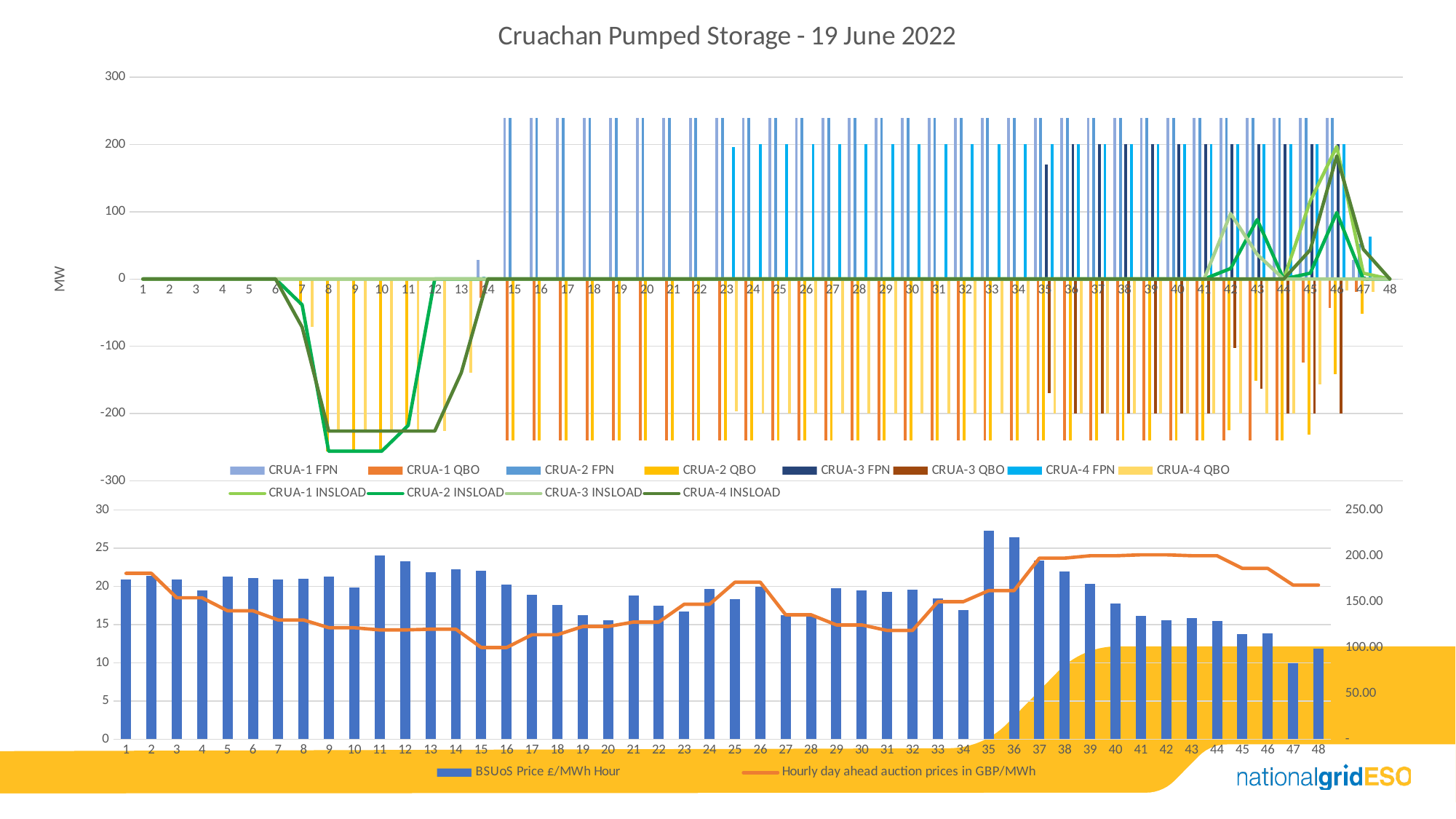

### Chart: Cruachan Pumped Storage - 19 June 2022

| Category | CRUA-1 FPN | CRUA-1 QBO | CRUA-2 FPN | CRUA-2 QBO | CRUA-3 FPN | CRUA-3 QBO | CRUA-4 FPN | CRUA-4 QBO | CRUA-1 INSLOAD | CRUA-2 INSLOAD | CRUA-3 INSLOAD | CRUA-4 INSLOAD |
|---|---|---|---|---|---|---|---|---|---|---|---|---|
| 1 | 0.0 | 0.0 | 0.0 | 0.0 | 0.0 | 0.0 | 0.0 | 0.0 | 0.0 | 0.0 | 0.0 | 0.0 |
| 2 | 0.0 | 0.0 | 0.0 | 0.0 | 0.0 | 0.0 | 0.0 | 0.0 | 0.0 | 0.0 | 0.0 | 0.0 |
| 3 | 0.0 | 0.0 | 0.0 | 0.0 | 0.0 | 0.0 | 0.0 | 0.0 | 0.0 | 0.0 | 0.0 | 0.0 |
| 4 | 0.0 | 0.0 | 0.0 | 0.0 | 0.0 | 0.0 | 0.0 | 0.0 | 0.0 | 0.0 | 0.0 | 0.0 |
| 5 | 0.0 | 0.0 | 0.0 | 0.0 | 0.0 | 0.0 | 0.0 | 0.0 | 0.0 | 0.0 | 0.0 | 0.0 |
| 6 | 0.0 | 0.0 | 0.0 | 0.0 | 0.0 | 0.0 | 0.0 | 0.0 | 0.0 | 0.0 | 0.0 | 0.0 |
| 7 | 0.0 | 0.0 | 0.0 | -38.4 | 0.0 | 0.0 | 0.0 | -71.568 | 0.0 | -38.4 | 0.0 | -71.568 |
| 8 | 0.0 | 0.0 | 0.0 | -256.0 | 0.0 | 0.0 | 0.0 | -226.0 | 0.0 | -256.0 | 0.0 | -226.0 |
| 9 | 0.0 | 0.0 | 0.0 | -256.0 | 0.0 | 0.0 | 0.0 | -226.0 | 0.0 | -256.0 | 0.0 | -226.0 |
| 10 | 0.0 | 0.0 | 0.0 | -256.0 | 0.0 | 0.0 | 0.0 | -226.0 | 0.0 | -256.0 | 0.0 | -226.0 |
| 11 | 0.0 | 0.0 | 0.0 | -217.6 | 0.0 | 0.0 | 0.0 | -226.0 | 0.0 | -217.6 | 0.0 | -226.0 |
| 12 | 0.0 | 0.0 | 0.0 | 0.0 | 0.0 | 0.0 | 0.0 | -226.0 | 0.0 | 0.0 | 0.0 | -226.0 |
| 13 | 0.0 | 0.0 | 0.0 | 0.0 | 0.0 | 0.0 | 0.0 | -139.368 | 0.0 | 0.0 | 0.0 | -139.368 |
| 14 | 28.0 | -28.0 | 4.0 | -4.0 | 0.0 | 0.0 | 0.0 | 0.0 | 0.0 | 0.0 | 0.0 | 0.0 |
| 15 | 240.0 | -240.0 | 240.0 | -240.0 | 0.0 | 0.0 | 0.0 | 0.0 | 0.0 | 0.0 | 0.0 | 0.0 |
| 16 | 240.0 | -240.0 | 240.0 | -240.0 | 0.0 | 0.0 | 0.0 | 0.0 | 0.0 | 0.0 | 0.0 | 0.0 |
| 17 | 240.0 | -240.0 | 240.0 | -240.0 | 0.0 | 0.0 | 0.0 | 0.0 | 0.0 | 0.0 | 0.0 | 0.0 |
| 18 | 240.0 | -240.0 | 240.0 | -240.0 | 0.0 | 0.0 | 0.0 | 0.0 | 0.0 | 0.0 | 0.0 | 0.0 |
| 19 | 240.0 | -240.0 | 240.0 | -240.0 | 0.0 | 0.0 | 0.0 | 0.0 | 0.0 | 0.0 | 0.0 | 0.0 |
| 20 | 240.0 | -240.0 | 240.0 | -240.0 | 0.0 | 0.0 | 0.0 | 0.0 | 0.0 | 0.0 | 0.0 | 0.0 |
| 21 | 240.0 | -240.0 | 240.0 | -240.0 | 0.0 | 0.0 | 0.0 | 0.0 | 0.0 | 0.0 | 0.0 | 0.0 |
| 22 | 240.0 | -240.0 | 240.0 | -240.0 | 0.0 | 0.0 | 0.0 | 0.0 | 0.0 | 0.0 | 0.0 | 0.0 |
| 23 | 240.0 | -240.0 | 240.0 | -240.0 | 0.0 | 0.0 | 196.668 | -196.668 | 0.0 | 0.0 | 0.0 | 0.0 |
| 24 | 240.0 | -240.0 | 240.0 | -240.0 | 0.0 | 0.0 | 200.0 | -200.0 | 0.0 | 0.0 | 0.0 | 0.0 |
| 25 | 240.0 | -240.0 | 240.0 | -240.0 | 0.0 | 0.0 | 200.0 | -200.0 | 0.0 | 0.0 | 0.0 | 0.0 |
| 26 | 240.0 | -240.0 | 240.0 | -240.0 | 0.0 | 0.0 | 200.0 | -200.0 | 0.0 | 0.0 | 0.0 | 0.0 |
| 27 | 240.0 | -240.0 | 240.0 | -240.0 | 0.0 | 0.0 | 200.0 | -200.0 | 0.0 | 0.0 | 0.0 | 0.0 |
| 28 | 240.0 | -240.0 | 240.0 | -240.0 | 0.0 | 0.0 | 200.0 | -200.0 | 0.0 | 0.0 | 0.0 | 0.0 |
| 29 | 240.0 | -240.0 | 240.0 | -240.0 | 0.0 | 0.0 | 200.0 | -200.0 | 0.0 | 0.0 | 0.0 | 0.0 |
| 30 | 240.0 | -240.0 | 240.0 | -240.0 | 0.0 | 0.0 | 200.0 | -200.0 | 0.0 | 0.0 | 0.0 | 0.0 |
| 31 | 240.0 | -240.0 | 240.0 | -240.0 | 0.0 | 0.0 | 200.0 | -200.0 | 0.0 | 0.0 | 0.0 | 0.0 |
| 32 | 240.0 | -240.0 | 240.0 | -240.0 | 0.0 | 0.0 | 200.0 | -200.0 | 0.0 | 0.0 | 0.0 | 0.0 |
| 33 | 240.0 | -240.0 | 240.0 | -240.0 | 0.0 | 0.0 | 200.0 | -200.0 | 0.0 | 0.0 | 0.0 | 0.0 |
| 34 | 240.0 | -240.0 | 240.0 | -240.0 | 0.0 | 0.0 | 200.0 | -200.0 | 0.0 | 0.0 | 0.0 | 0.0 |
| 35 | 240.0 | -240.0 | 240.0 | -240.0 | 170.0 | -170.0 | 200.0 | -200.0 | 0.0 | 0.0 | 0.0 | 0.0 |
| 36 | 240.0 | -240.0 | 240.0 | -240.0 | 200.0 | -200.0 | 200.0 | -200.0 | 0.0 | 0.0 | 0.0 | 0.0 |
| 37 | 240.0 | -240.0 | 240.0 | -240.0 | 200.0 | -200.0 | 200.0 | -200.0 | 0.0 | 0.0 | 0.0 | 0.0 |
| 38 | 240.0 | -240.0 | 240.0 | -240.0 | 200.0 | -200.0 | 200.0 | -200.0 | 0.0 | 0.0 | 0.0 | 0.0 |
| 39 | 240.0 | -240.0 | 240.0 | -240.0 | 200.0 | -200.0 | 200.0 | -200.0 | 0.0 | 0.0 | 0.0 | 0.0 |
| 40 | 240.0 | -240.0 | 240.0 | -240.0 | 200.0 | -200.0 | 200.0 | -200.0 | 0.0 | 0.0 | 0.0 | 0.0 |
| 41 | 240.0 | -240.0 | 240.0 | -240.0 | 200.0 | -200.0 | 200.0 | -200.0 | 0.0 | 0.0 | 0.0 | 0.0 |
| 42 | 240.0 | -240.0 | 240.0 | -224.4 | 200.0 | -102.668 | 200.0 | -200.0 | 0.0 | 15.6 | 97.332 | 0.0 |
| 43 | 240.0 | -240.0 | 240.0 | -151.6 | 200.0 | -163.332 | 200.0 | -200.0 | 0.0 | 88.4 | 36.668 | 0.0 |
| 44 | 240.0 | -240.0 | 240.0 | -240.0 | 200.0 | -200.0 | 200.0 | -200.0 | 0.0 | 0.0 | 0.0 | 0.0 |
| 45 | 240.0 | -124.0 | 240.0 | -231.332 | 200.0 | -200.0 | 200.0 | -156.668 | 116.0 | 8.668 | 0.0 | 43.332 |
| 46 | 240.0 | -43.068 | 240.0 | -141.2 | 200.0 | -200.0 | 200.0 | -17.0 | 196.932 | 98.8 | 0.0 | 183.0 |
| 47 | 28.0 | -19.332 | 52.0 | -52.0 | 3.332 | -3.332 | 63.332 | -19.0 | 8.668 | 0.0 | 0.0 | 44.332 |
| 48 | 0.0 | 0.0 | 0.0 | 0.0 | 0.0 | 0.0 | 0.0 | 0.0 | 0.0 | 0.0 | 0.0 | 0.0 |

### Chart

| Category | BSUoS Price £/MWh Hour | Hourly day ahead auction prices in GBP/MWh |
|---|---|---|